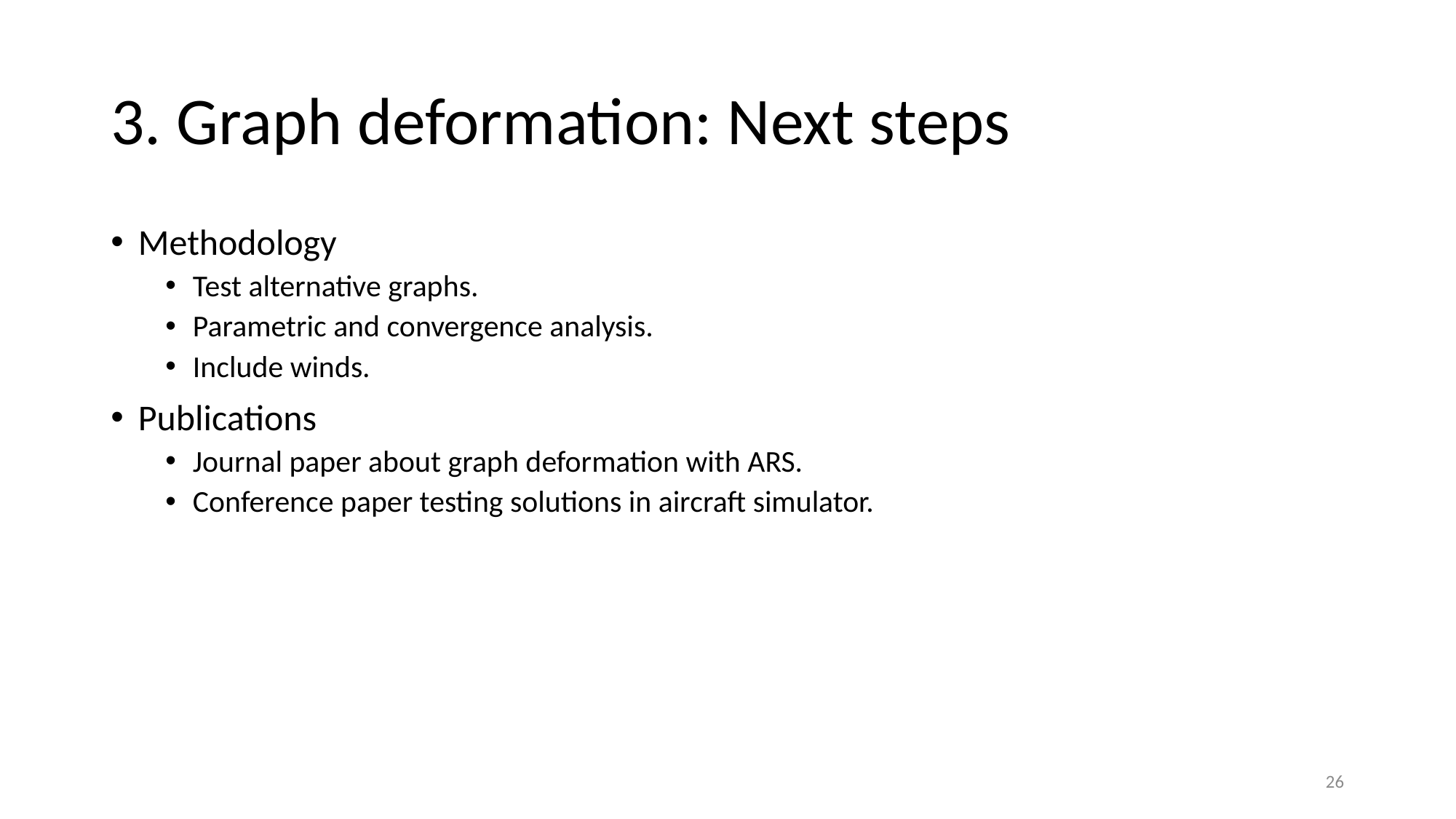

# 3. Graph deformation: Next steps
Methodology
Test alternative graphs.
Parametric and convergence analysis.
Include winds.
Publications
Journal paper about graph deformation with ARS.
Conference paper testing solutions in aircraft simulator.
26